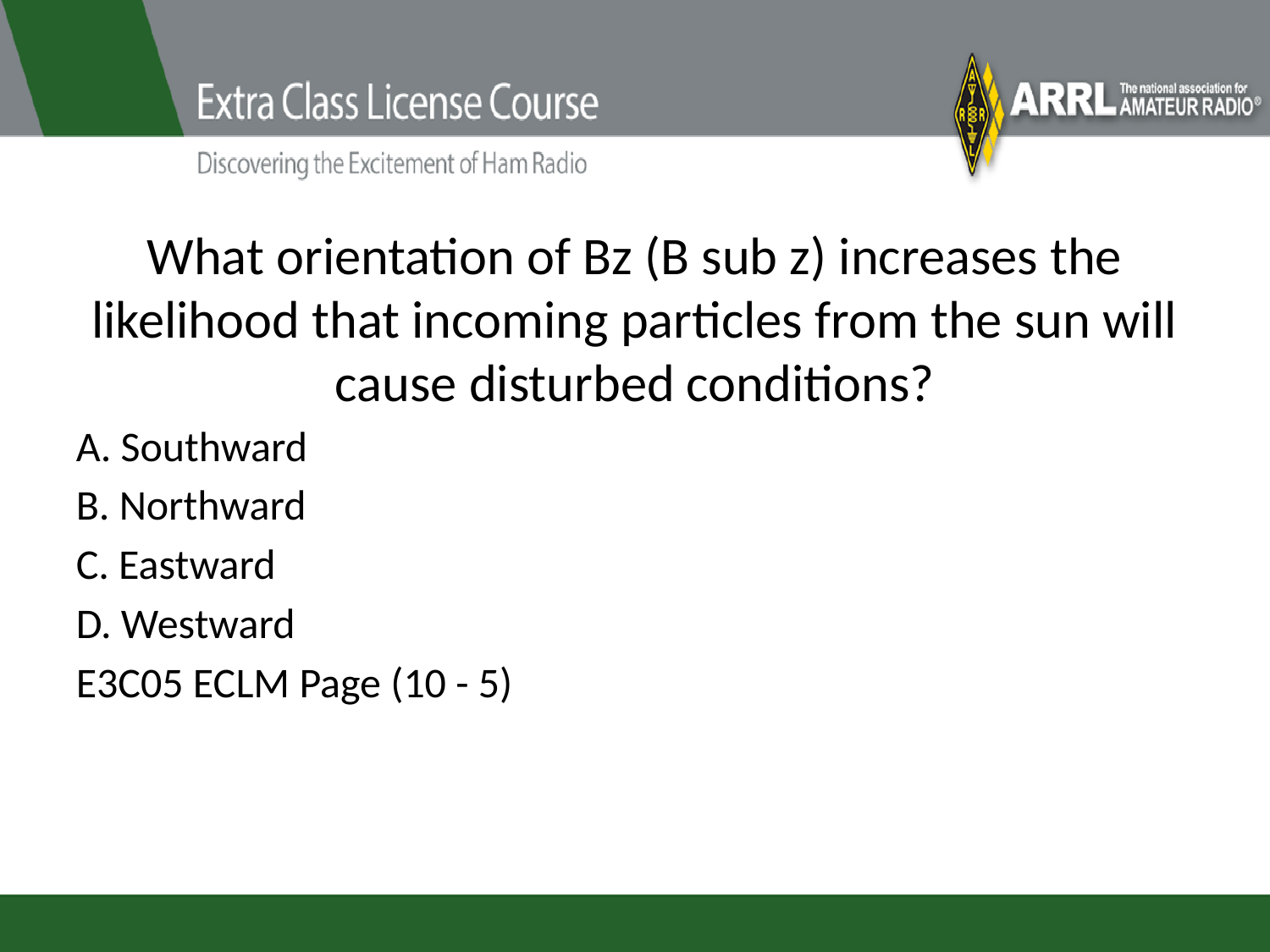

# What orientation of Bz (B sub z) increases the likelihood that incoming particles from the sun will cause disturbed conditions?
A. Southward
B. Northward
C. Eastward
D. Westward
E3C05 ECLM Page (10 - 5)